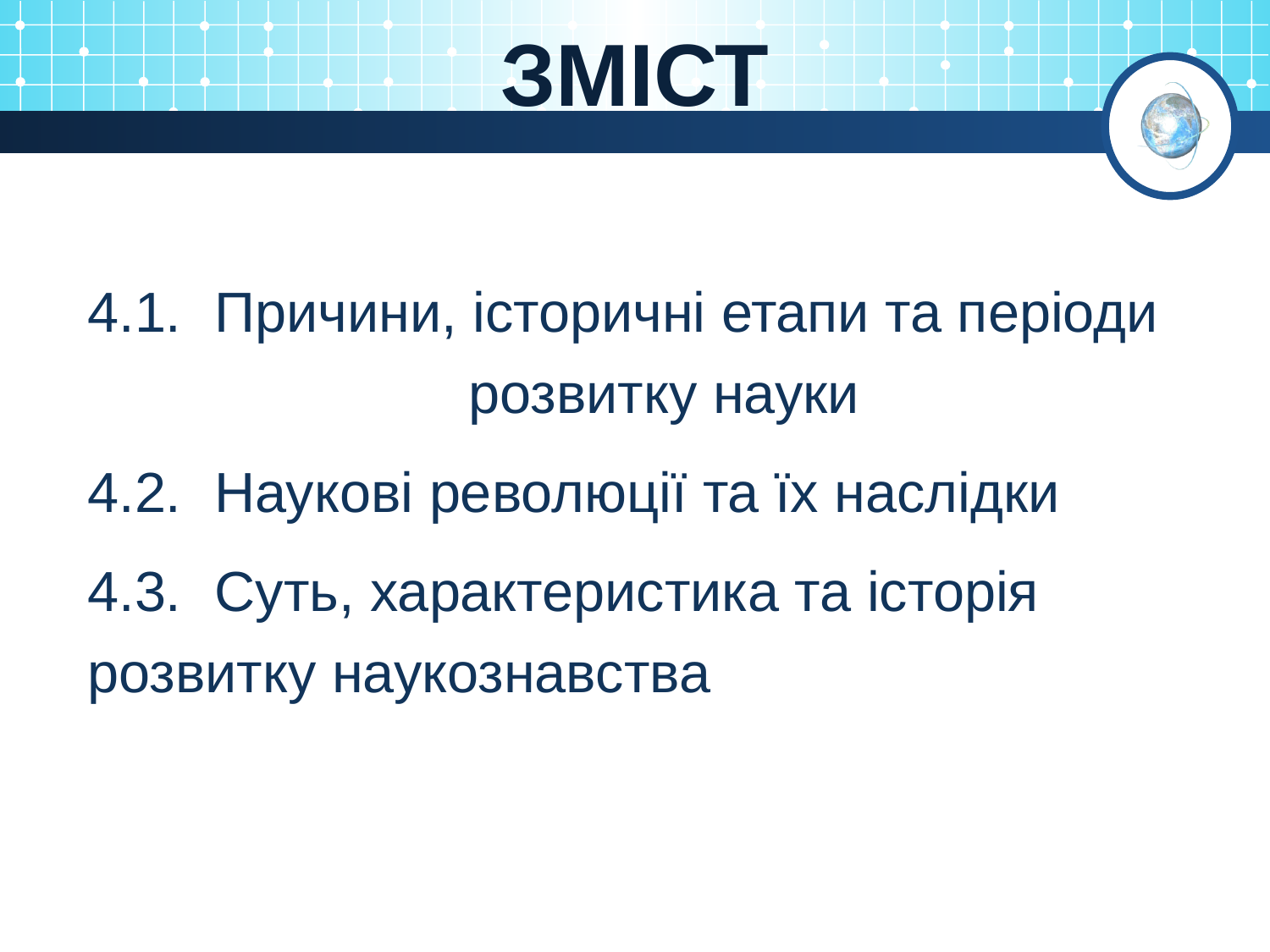

# ЗМІСТ
4.1.	Причини, історичні етапи та періоди 			розвитку науки
4.2.	Наукові революції та їх наслідки
4.3.	Суть, характеристика та історія розвитку наукознавства